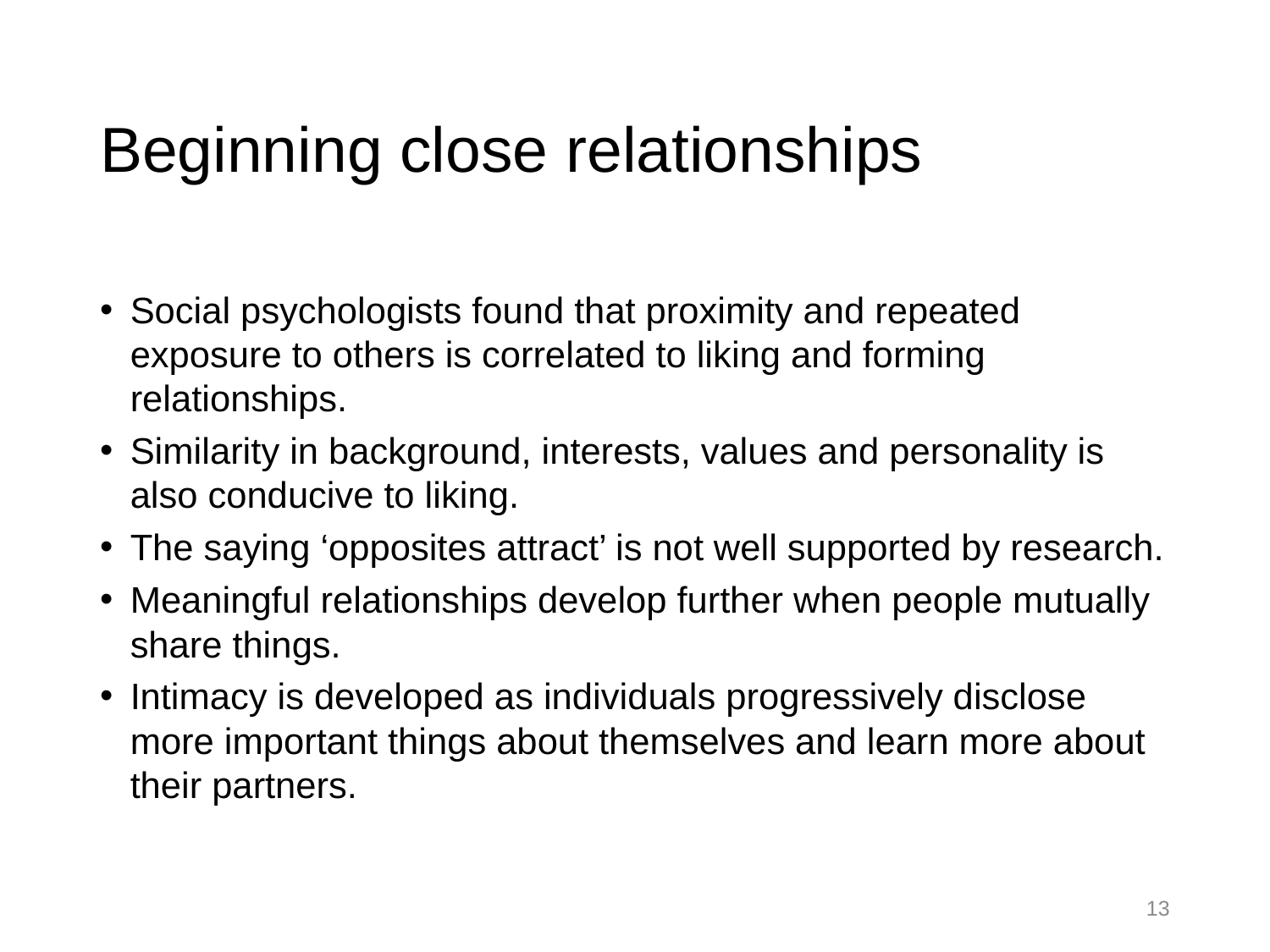

# Beginning close relationships
Social psychologists found that proximity and repeated exposure to others is correlated to liking and forming relationships.
Similarity in background, interests, values and personality is also conducive to liking.
The saying ‘opposites attract’ is not well supported by research.
Meaningful relationships develop further when people mutually share things.
Intimacy is developed as individuals progressively disclose more important things about themselves and learn more about their partners.
13